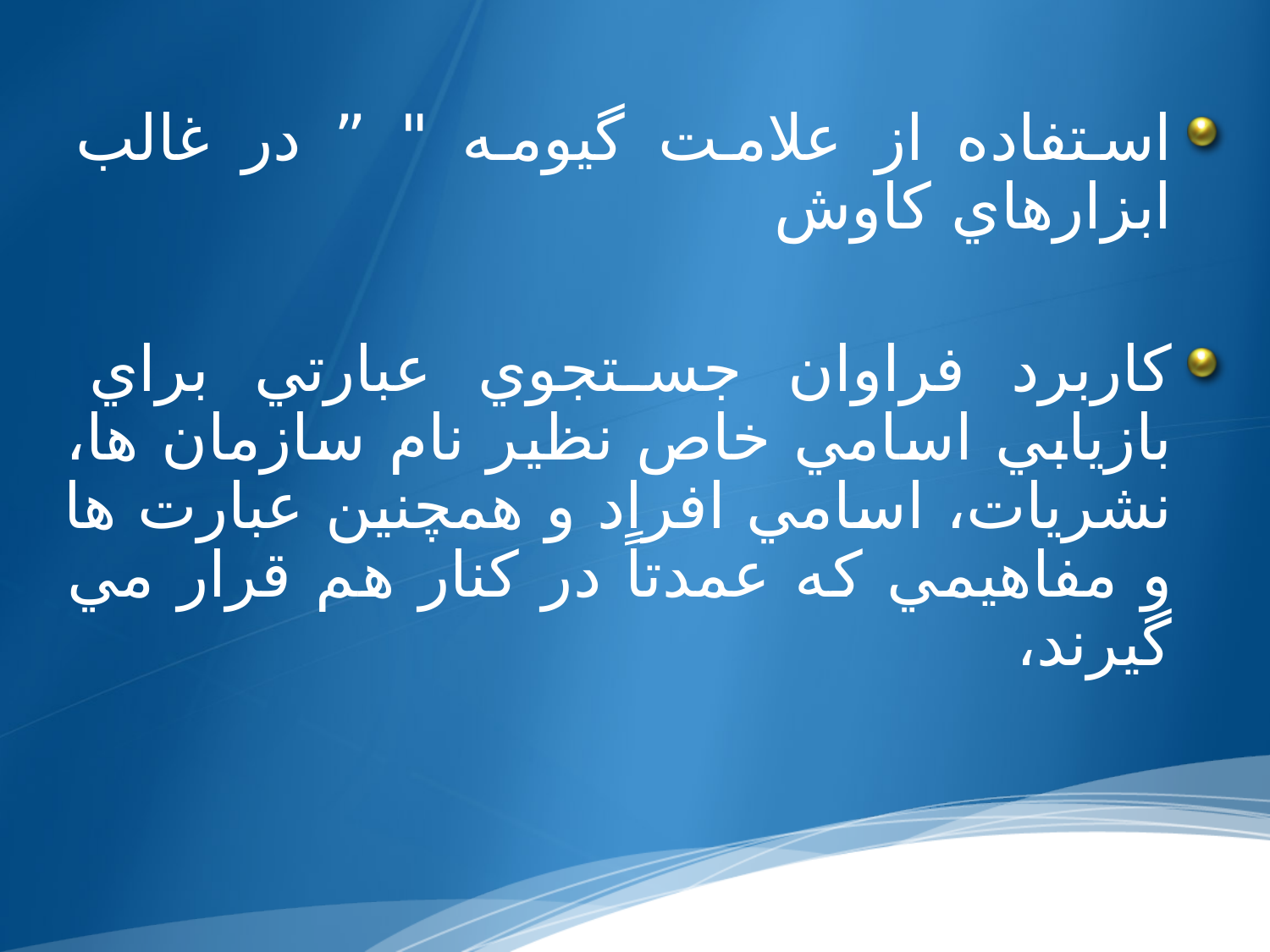

استفاده از علامت گيومه " ” در غالب ابزارهاي کاوش

کاربرد فراوان جستجوي عبارتي براي بازيابي اسامي خاص نظير نام سازمان ها، نشريات، اسامي افراد و همچنين عبارت ها و مفاهيمي که عمدتاً در کنار هم قرار مي گيرند،